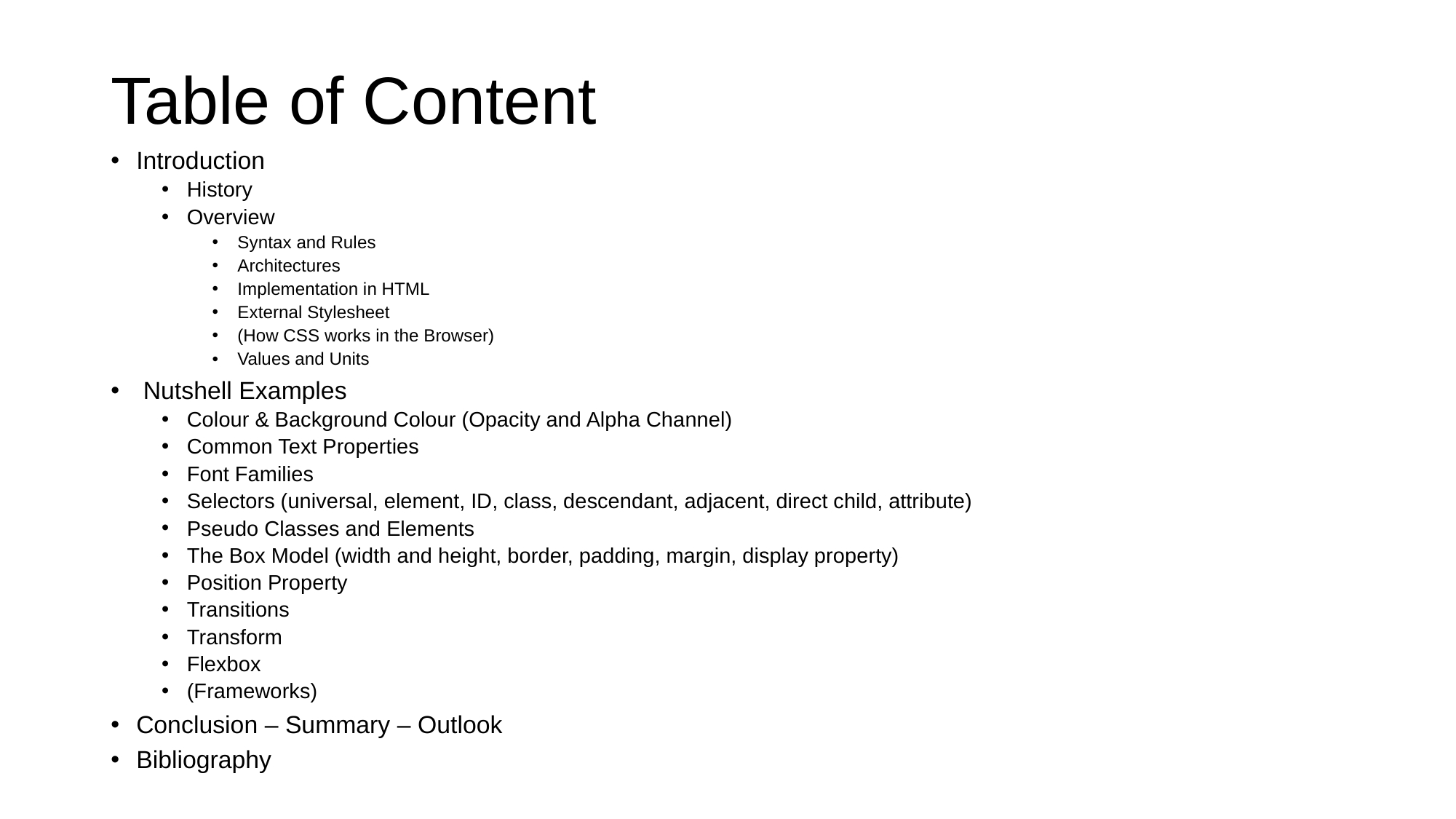

# Table of Content
Introduction
History
Overview
Syntax and Rules
Architectures
Implementation in HTML
External Stylesheet
(How CSS works in the Browser)
Values and Units
 Nutshell Examples
Colour & Background Colour (Opacity and Alpha Channel)
Common Text Properties
Font Families
Selectors (universal, element, ID, class, descendant, adjacent, direct child, attribute)
Pseudo Classes and Elements
The Box Model (width and height, border, padding, margin, display property)
Position Property
Transitions
Transform
Flexbox
(Frameworks)
Conclusion – Summary – Outlook
Bibliography